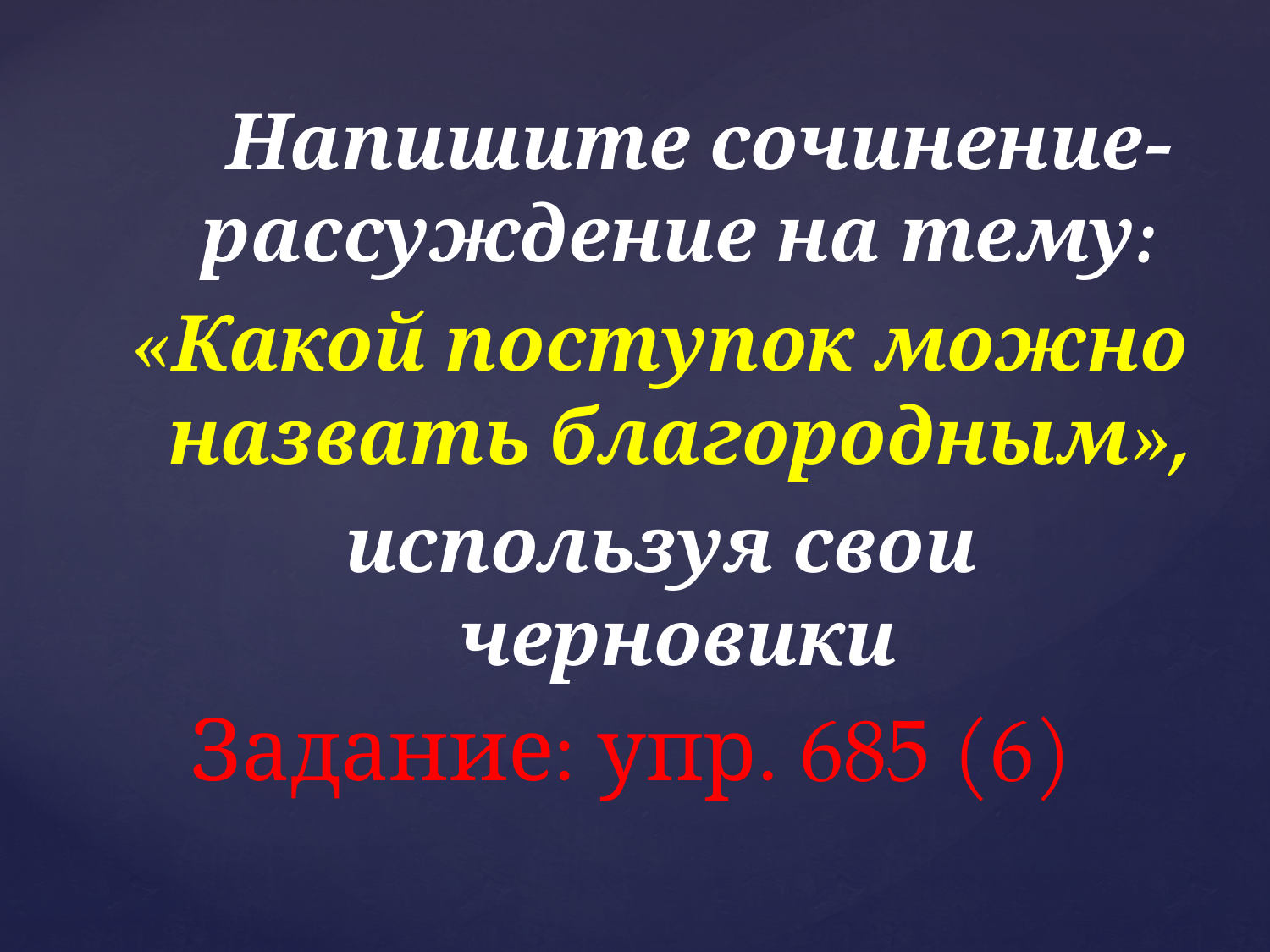

Напишите сочинение-рассуждение на тему:
«Какой поступок можно назвать благородным»,
используя свои черновики
# Задание: упр. 685 (6)